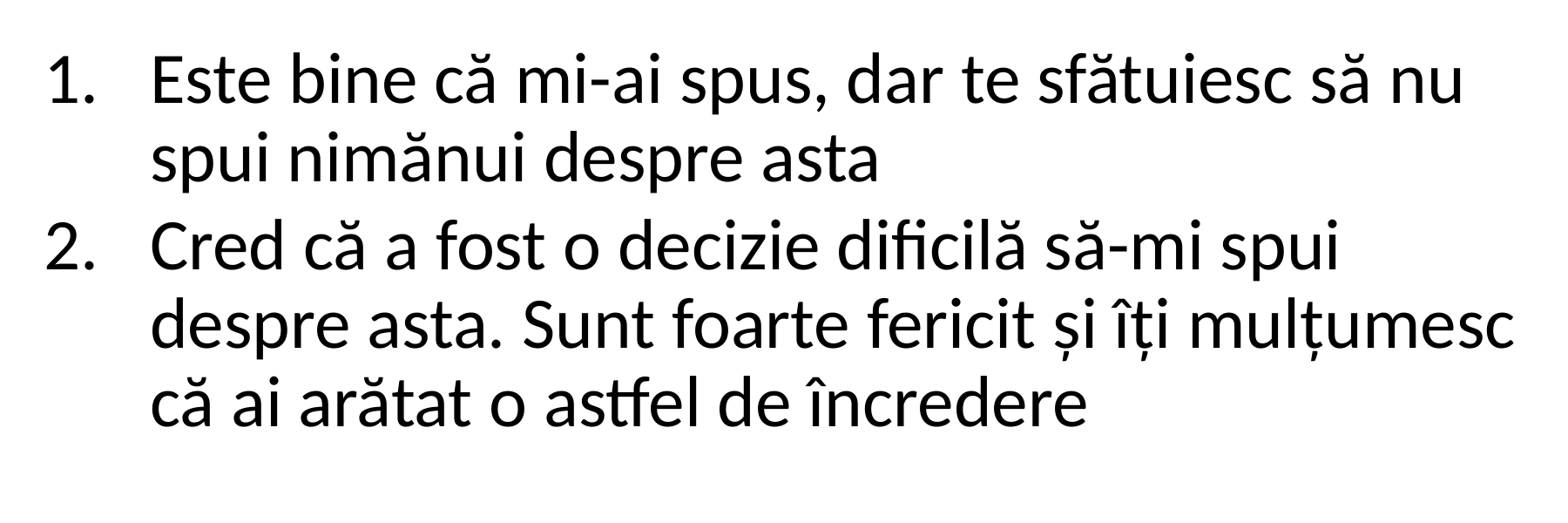

Este bine că mi-ai spus, dar te sfătuiesc să nu spui nimănui despre asta
Cred că a fost o decizie dificilă să-mi spui despre asta. Sunt foarte fericit și îți mulțumesc că ai arătat o astfel de încredere